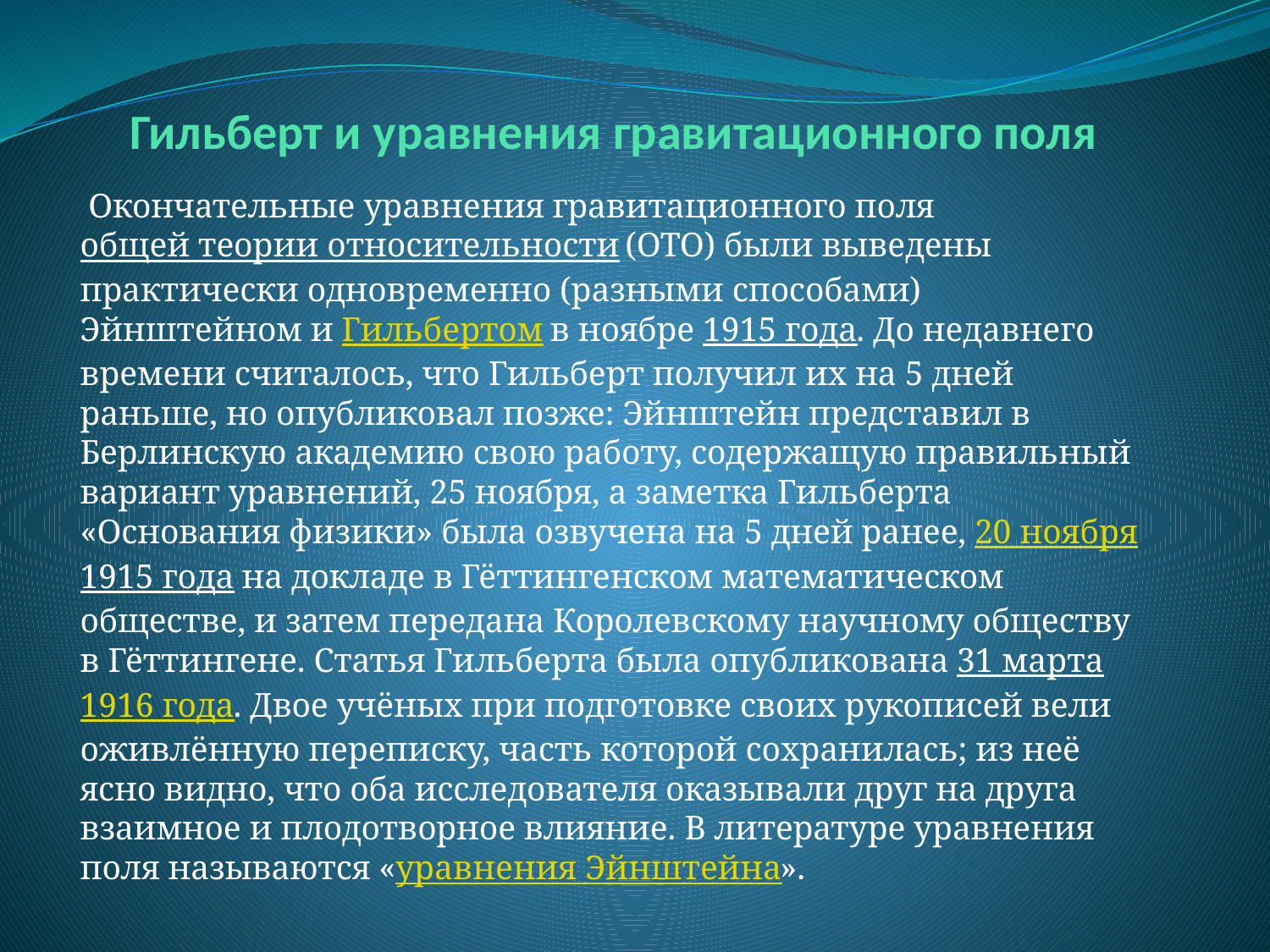

# Гильберт и уравнения гравитационного поля
 Окончательные уравнения гравитационного поля общей теории относительности (ОТО) были выведены практически одновременно (разными способами) Эйнштейном и Гильбертом в ноябре 1915 года. До недавнего времени считалось, что Гильберт получил их на 5 дней раньше, но опубликовал позже: Эйнштейн представил в Берлинскую академию свою работу, содержащую правильный вариант уравнений, 25 ноября, а заметка Гильберта «Основания физики» была озвучена на 5 дней ранее, 20 ноября 1915 года на докладе в Гёттингенском математическом обществе, и затем передана Королевскому научному обществу в Гёттингене. Статья Гильберта была опубликована 31 марта 1916 года. Двое учёных при подготовке своих рукописей вели оживлённую переписку, часть которой сохранилась; из неё ясно видно, что оба исследователя оказывали друг на друга взаимное и плодотворное влияние. В литературе уравнения поля называются «уравнения Эйнштейна».